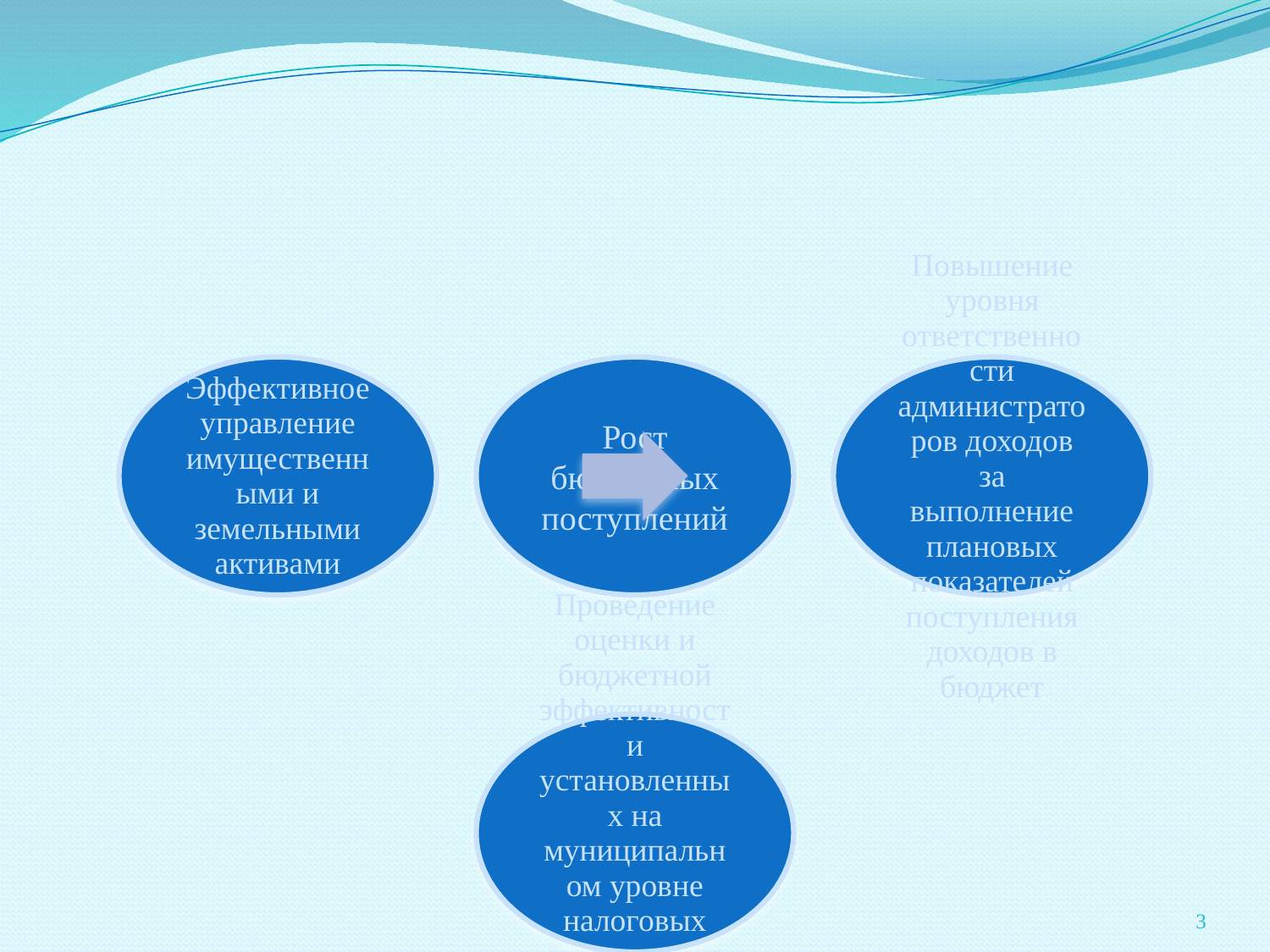

Рост бюджетных поступлений
Повышение уровня ответственности администраторов доходов за выполнение плановых показателей поступления доходов в бюджет
Эффективное управление имущественными и земельными активами
3